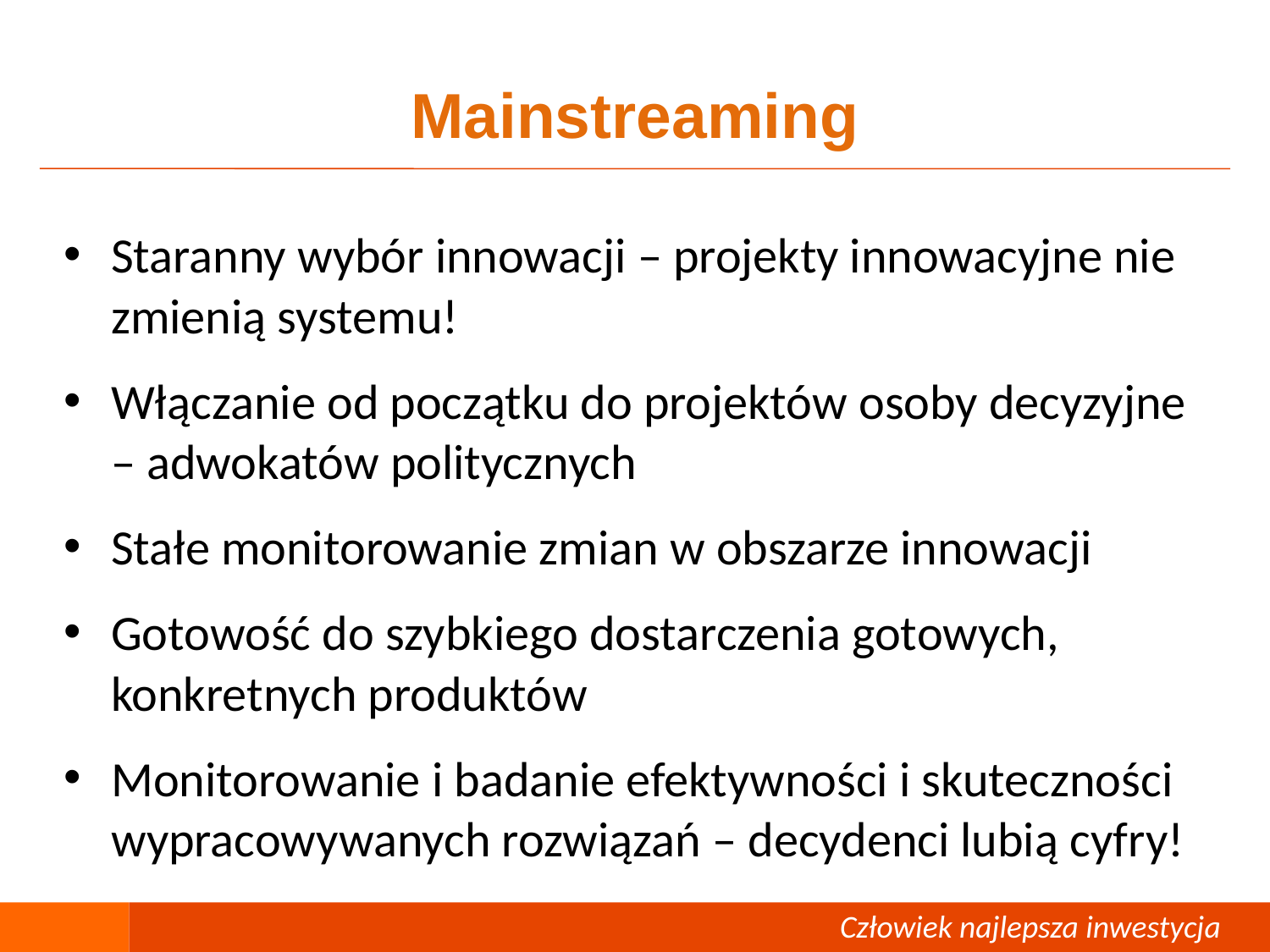

# Mainstreaming
Staranny wybór innowacji – projekty innowacyjne nie zmienią systemu!
Włączanie od początku do projektów osoby decyzyjne – adwokatów politycznych
Stałe monitorowanie zmian w obszarze innowacji
Gotowość do szybkiego dostarczenia gotowych, konkretnych produktów
Monitorowanie i badanie efektywności i skuteczności wypracowywanych rozwiązań – decydenci lubią cyfry!

Człowiek – najlepsza inwestycja

                                                                                            Człowiek najlepsza inwestycja